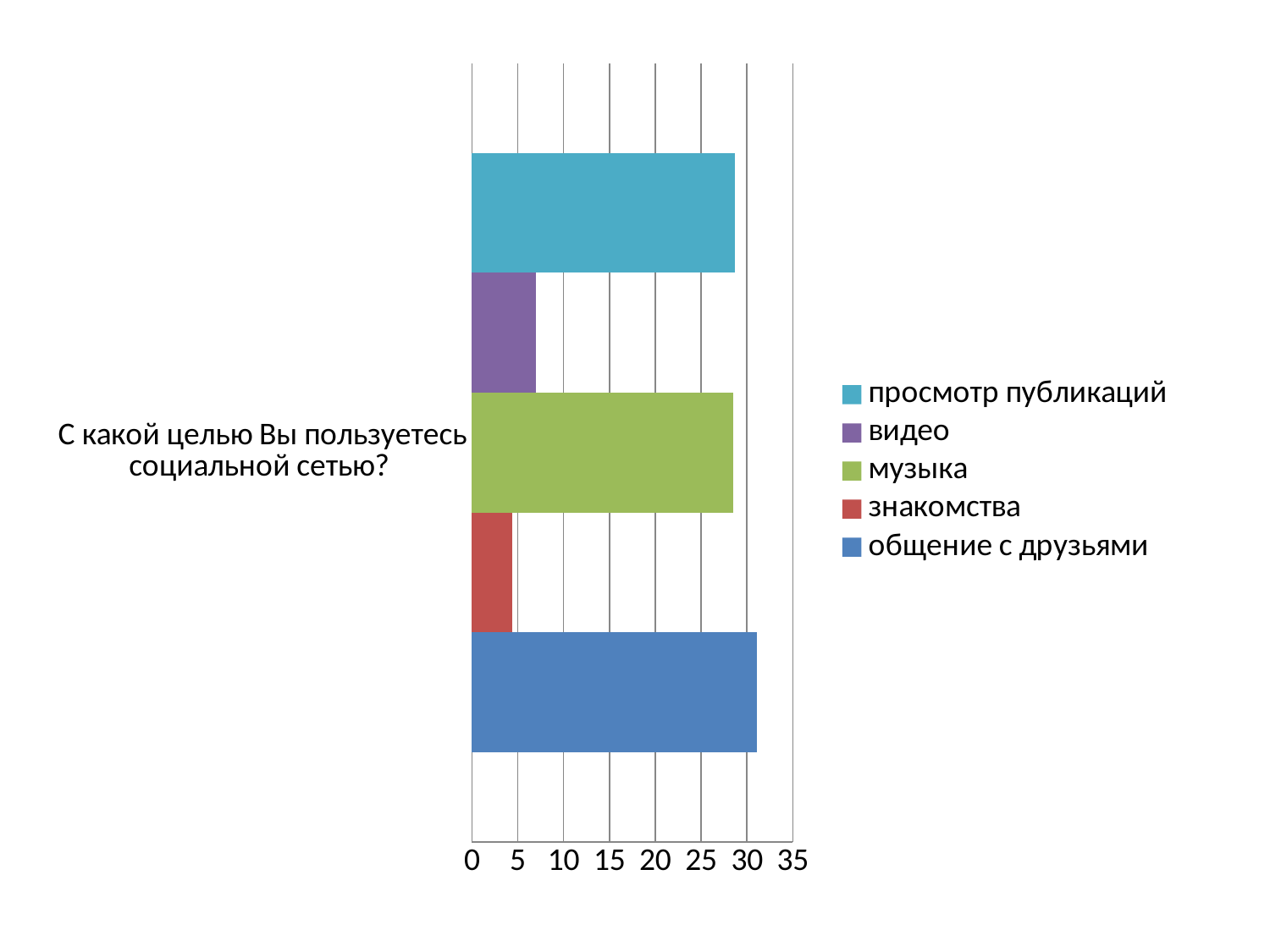

### Chart

| Category | общение с друзьями | знакомства | музыка | видео | просмотр публикаций  |
|---|---|---|---|---|---|
| С какой целью Вы пользуетесь социальной сетью?  | 31.1 | 4.4 | 28.5 | 7.0 | 28.7 |